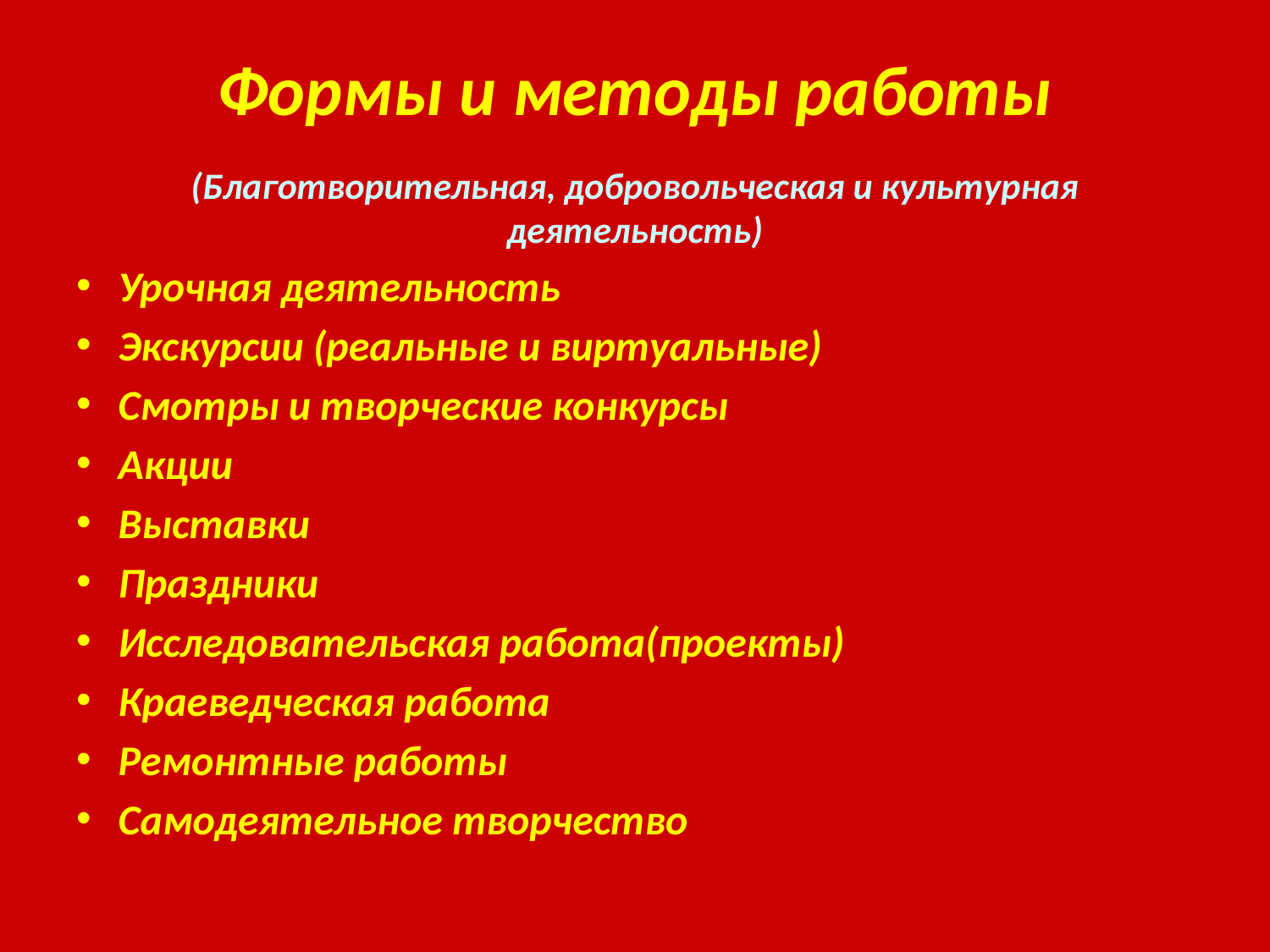

# Формы и методы работы
(Благотворительная, добровольческая и культурная деятельность)
Урочная деятельность
Экскурсии (реальные и виртуальные)
Смотры и творческие конкурсы
Акции
Выставки
Праздники
Исследовательская работа(проекты)
Краеведческая работа
Ремонтные работы
Самодеятельное творчество